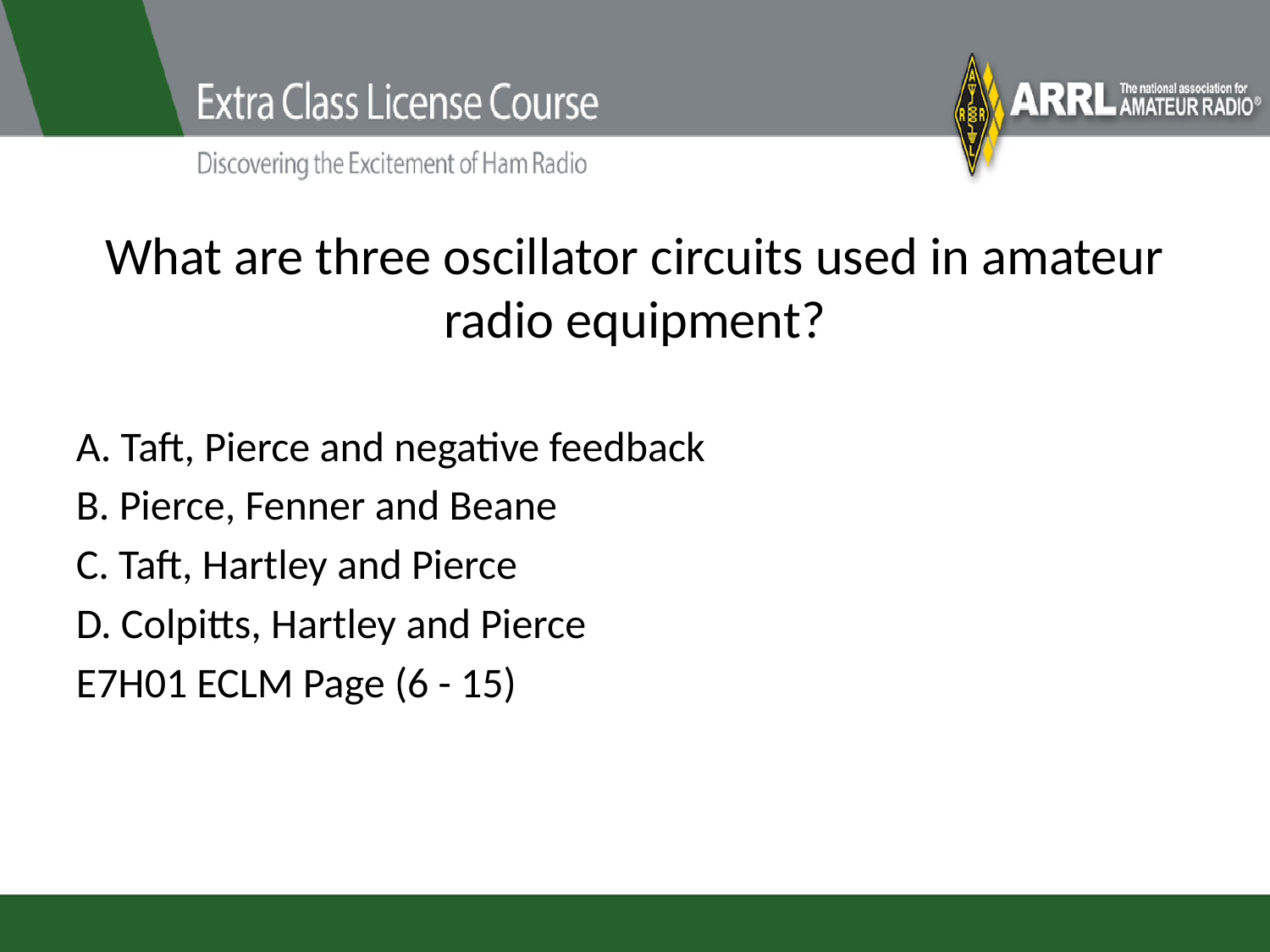

# What are three oscillator circuits used in amateur radio equipment?
A. Taft, Pierce and negative feedback
B. Pierce, Fenner and Beane
C. Taft, Hartley and Pierce
D. Colpitts, Hartley and Pierce
E7H01 ECLM Page (6 - 15)